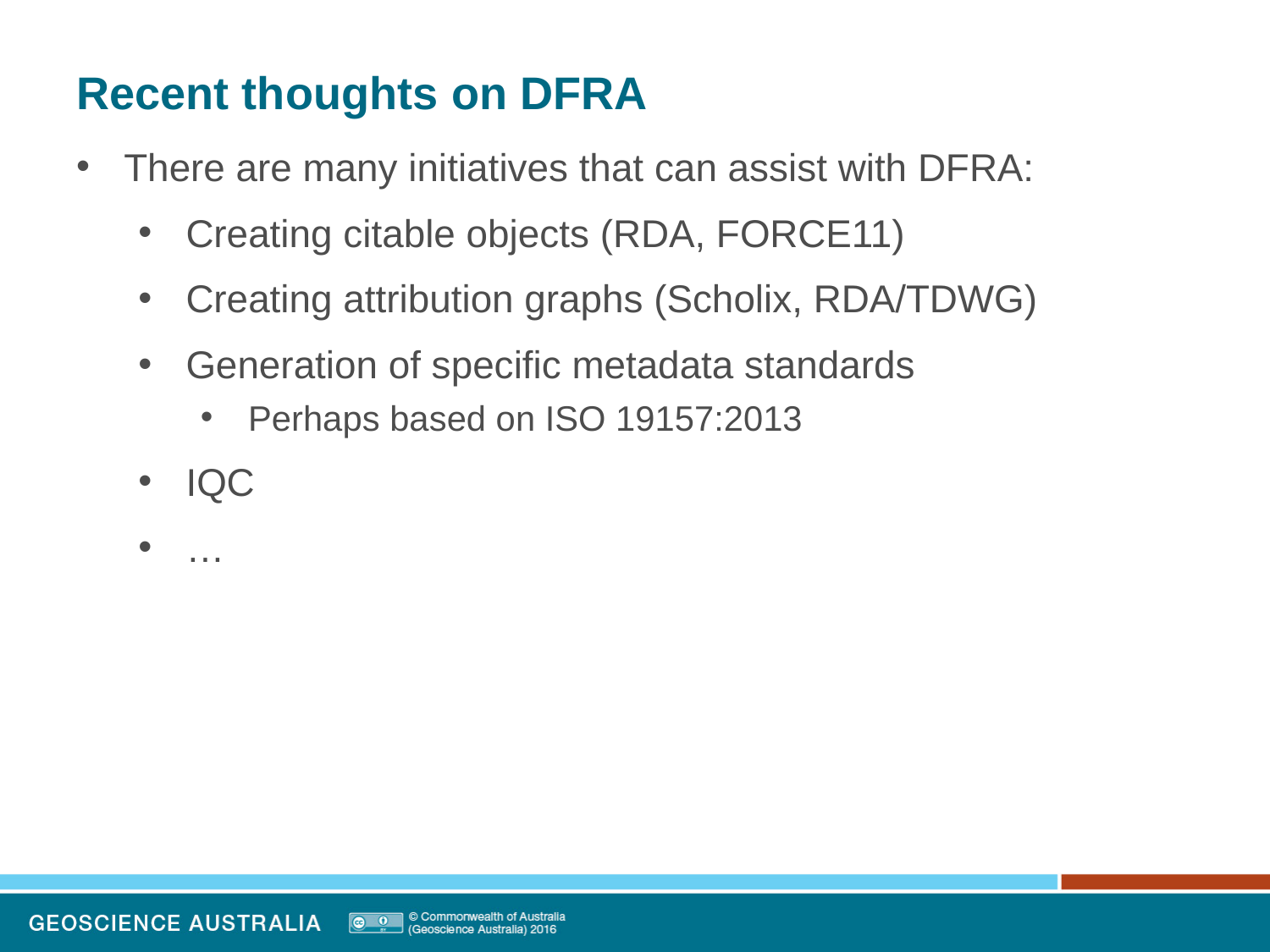

# Recent thoughts on DFRA
There are many initiatives that can assist with DFRA:
Creating citable objects (RDA, FORCE11)
Creating attribution graphs (Scholix, RDA/TDWG)
Generation of specific metadata standards
Perhaps based on ISO 19157:2013
IQC
…